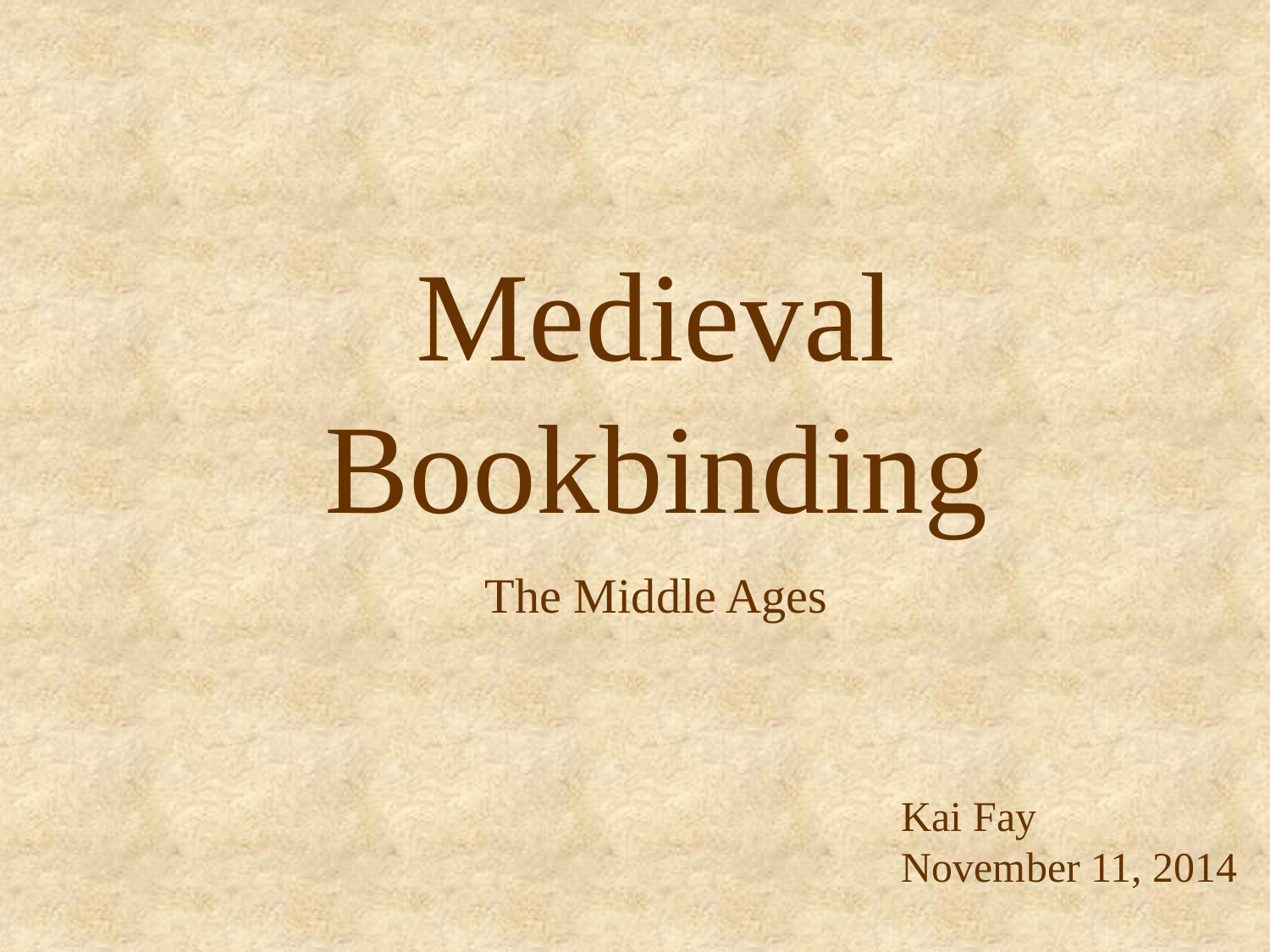

# Medieval Bookbinding The Middle Ages
Kai Fay
November 11, 2014